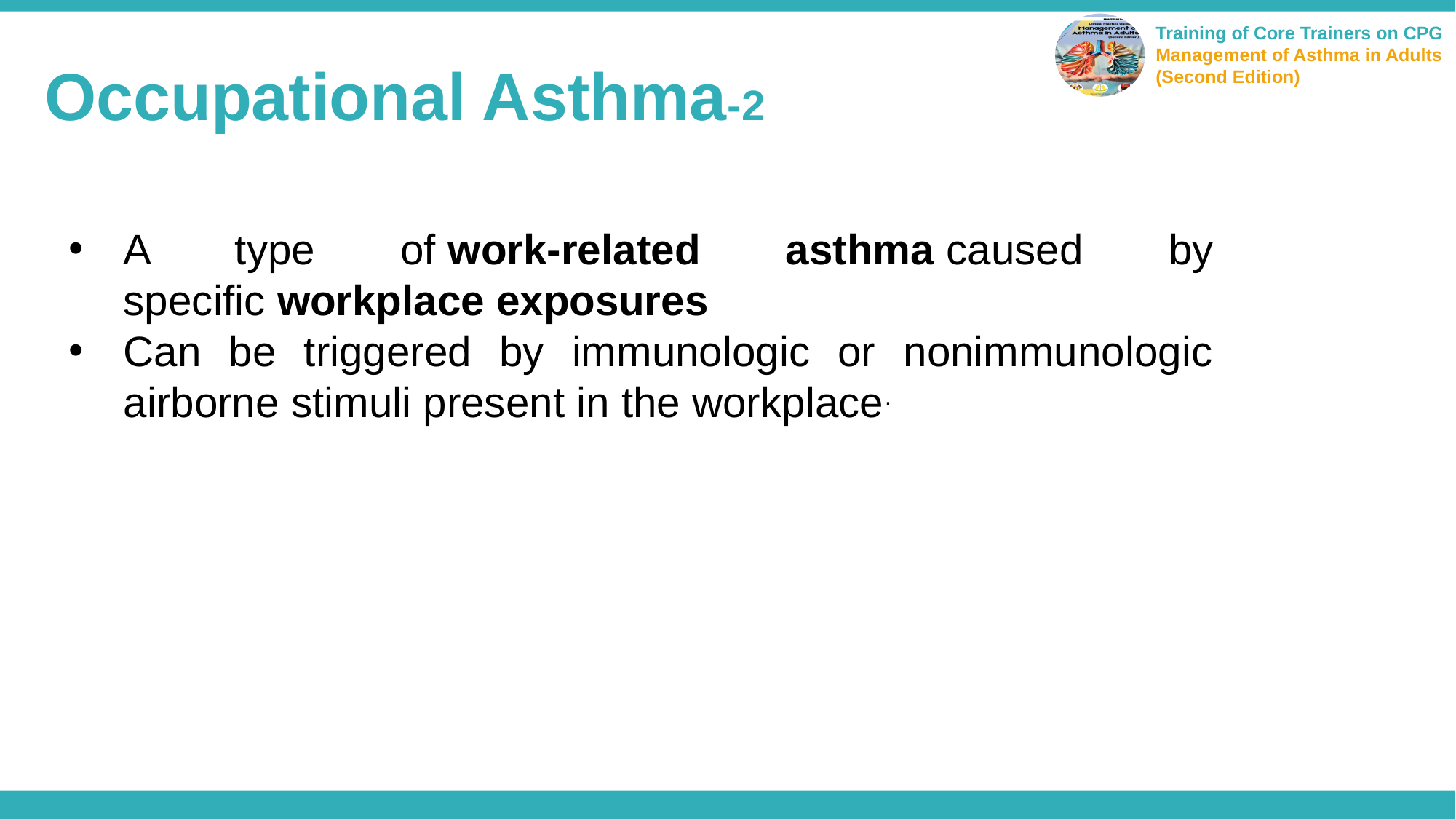

Occupational Asthma-2
A type of work-related asthma caused by specific workplace exposures
Can be triggered by immunologic or nonimmunologic airborne stimuli present in the workplace.